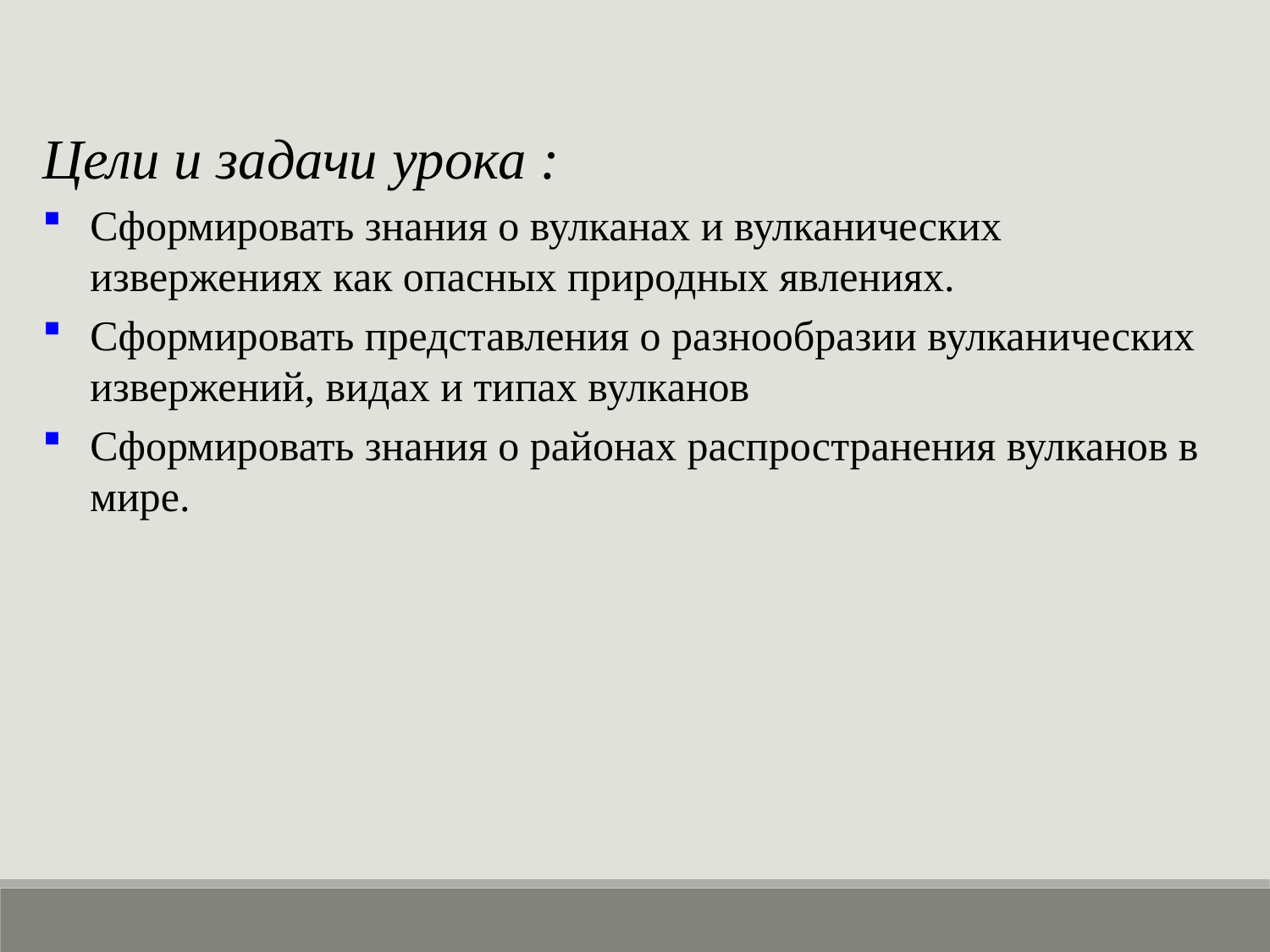

Цели и задачи урока :
Сформировать знания о вулканах и вулканических извержениях как опасных природных явлениях.
Сформировать представления о разнообразии вулканических извержений, видах и типах вулканов
Сформировать знания о районах распространения вулканов в мире.